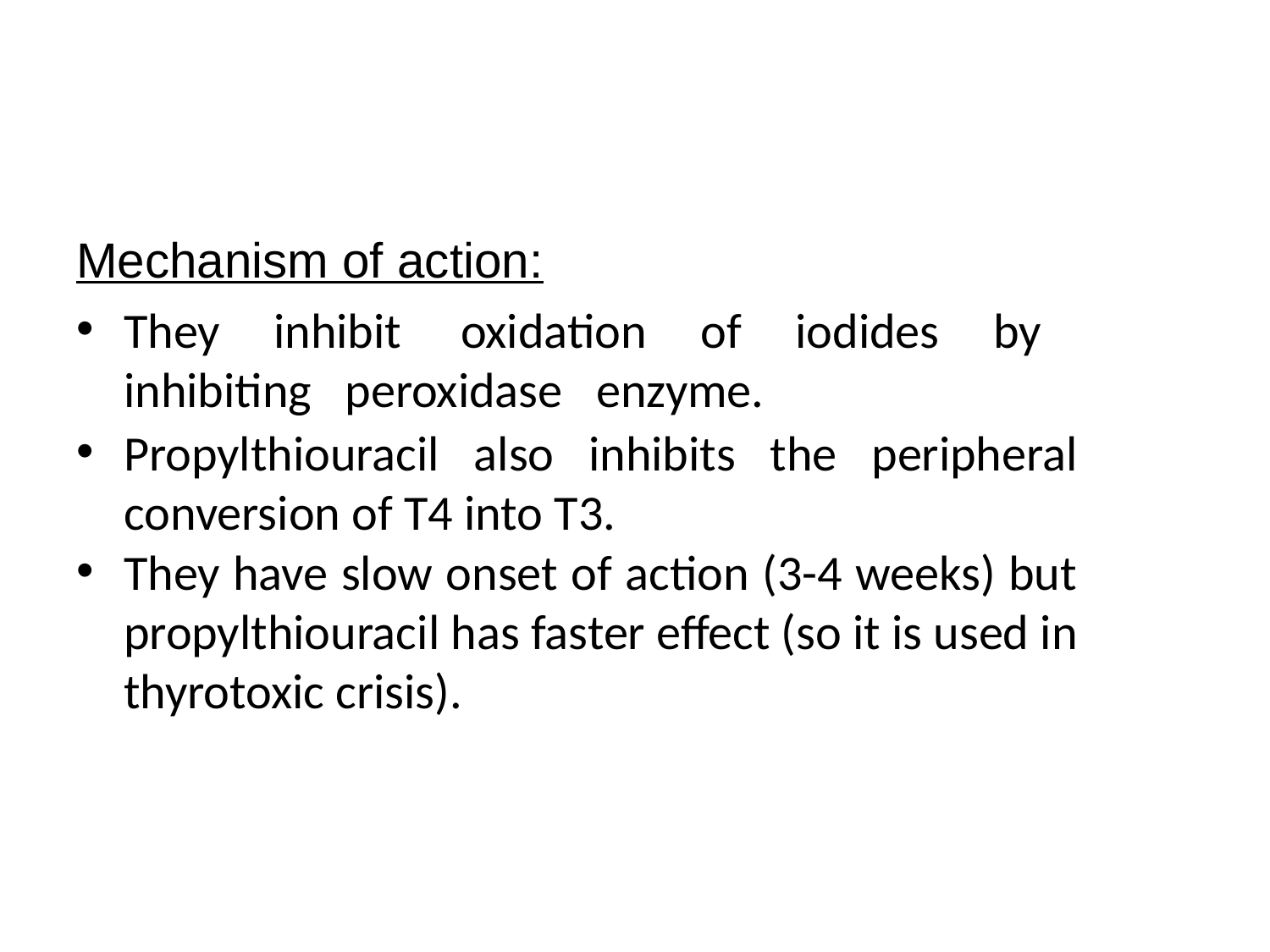

#
Mechanism of action:
They   inhibit   oxidation   of   iodides   by   inhibiting   peroxidase   enzyme.
Propylthiouracil also inhibits the peripheral conversion of T4 into T3.
They have slow onset of action (3-4 weeks) but propylthiouracil has faster effect (so it is used in thyrotoxic crisis).